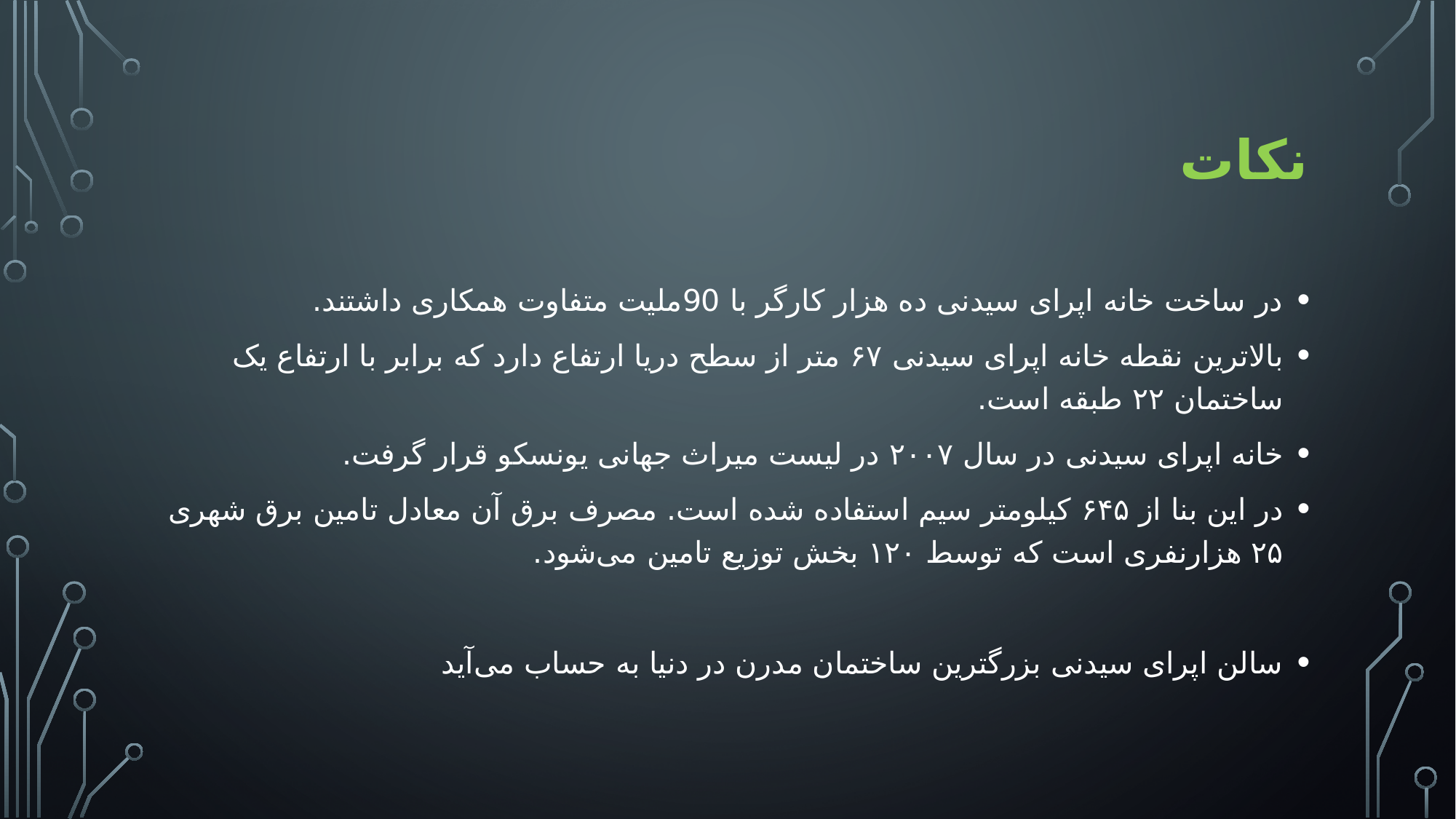

# نکات
در ساخت خانه اپرای سیدنی ده هزار کارگر با 90ملیت متفاوت همکاری داشتند.
بالاترین نقطه خانه اپرای سیدنی ۶۷ متر از سطح دریا ارتفاع دارد که برابر با ارتفاع یک ساختمان ۲۲ طبقه است.
خانه اپرای سیدنی در سال ۲۰۰۷ در لیست میراث جهانی یونسکو قرار گرفت.
در این بنا از ۶۴۵ کیلومتر سیم استفاده شده است. مصرف برق آن معادل تامین برق شهری ۲۵ هزارنفری است که توسط ۱۲۰ بخش توزیع تامین می‌شود.

سالن اپرای سیدنی بزرگترین ساختمان مدرن در دنیا به حساب می‌آید